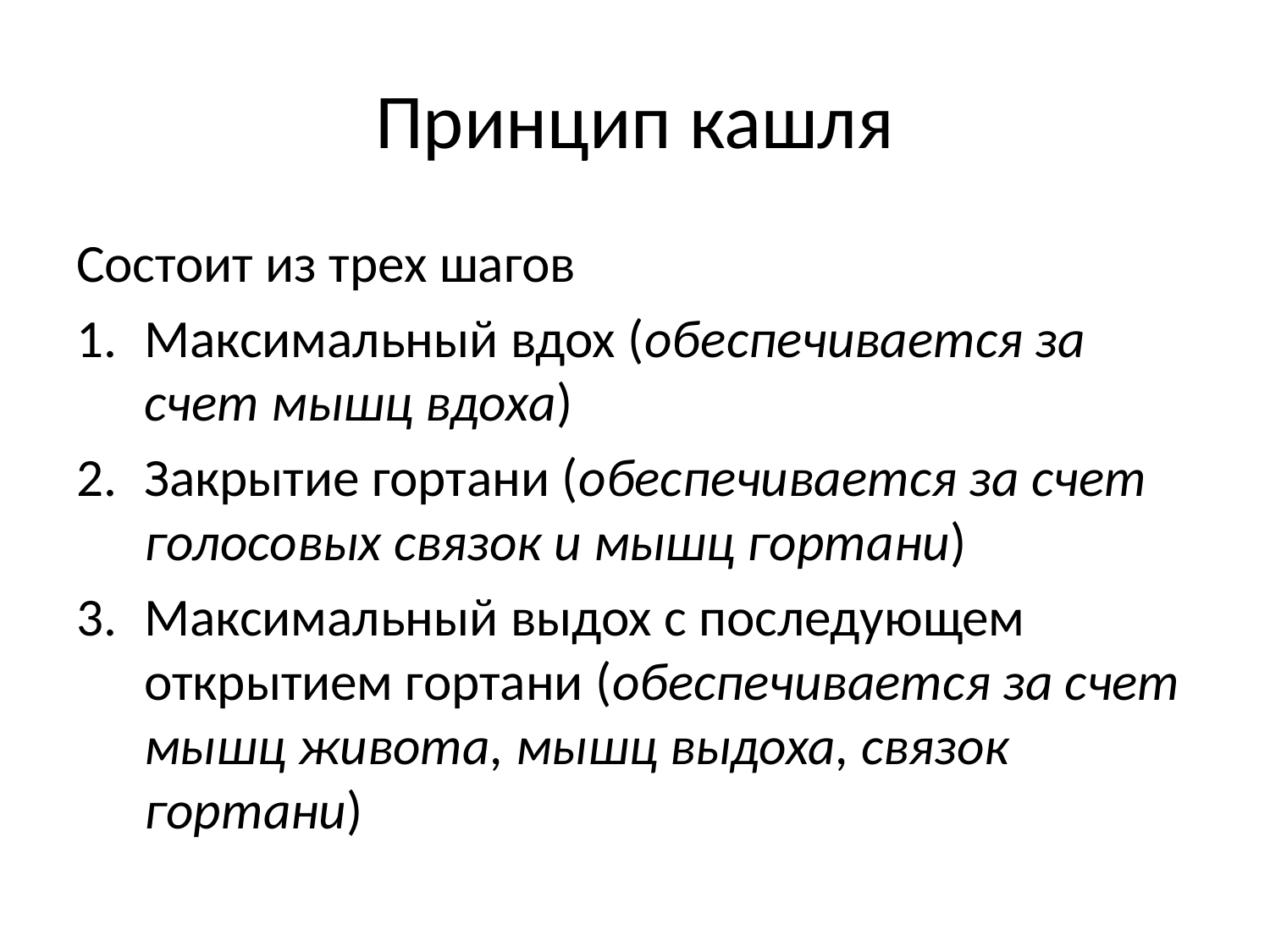

# Принцип кашля
Состоит из трех шагов
Максимальный вдох (обеспечивается за счет мышц вдоха)
Закрытие гортани (обеспечивается за счет голосовых связок и мышц гортани)
Максимальный выдох с последующем открытием гортани (обеспечивается за счет мышц живота, мышц выдоха, связок гортани)